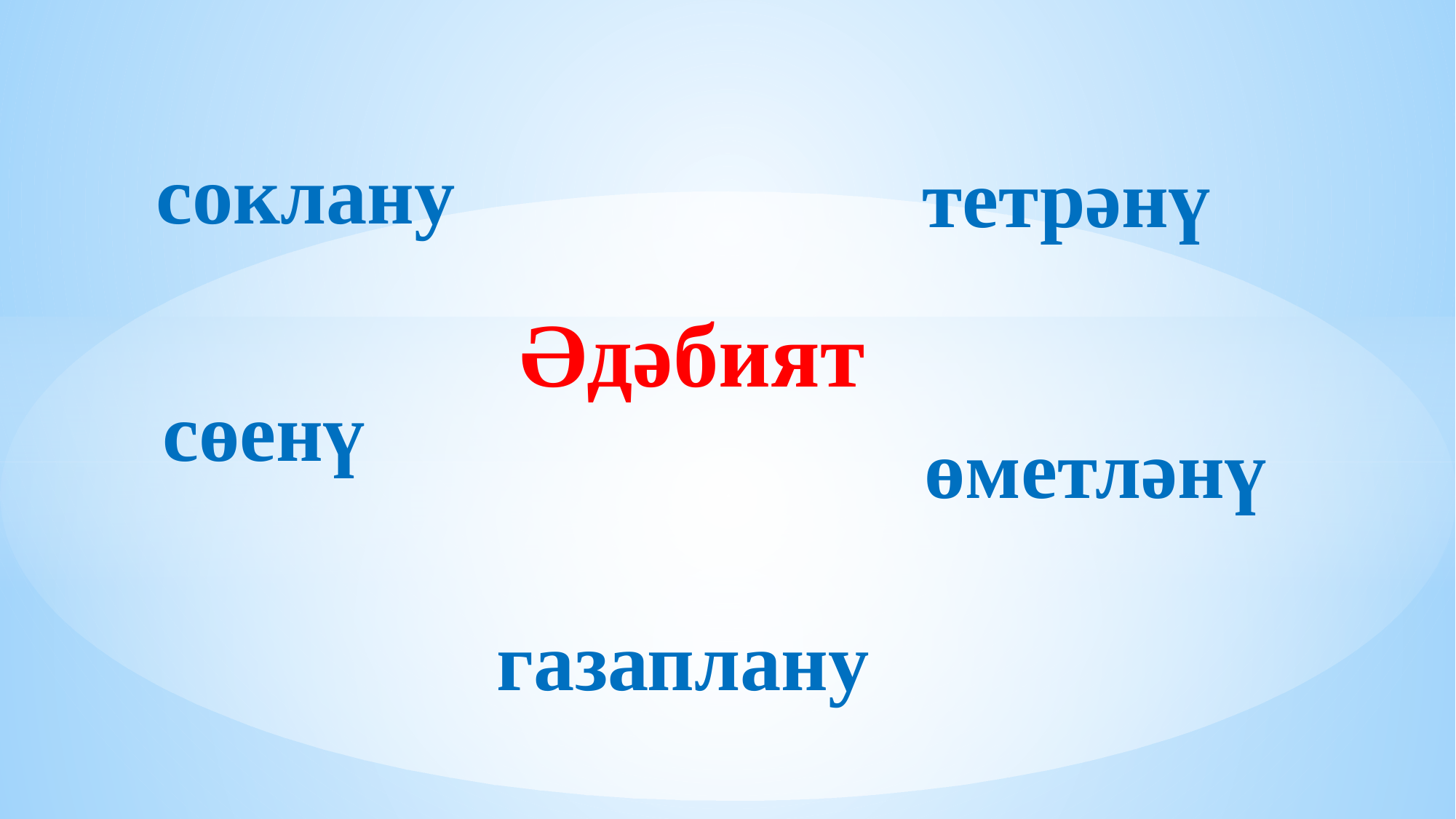

соклану
    тетрәнү
Әдәбият
# сөенү
    өметләнү
газаплану